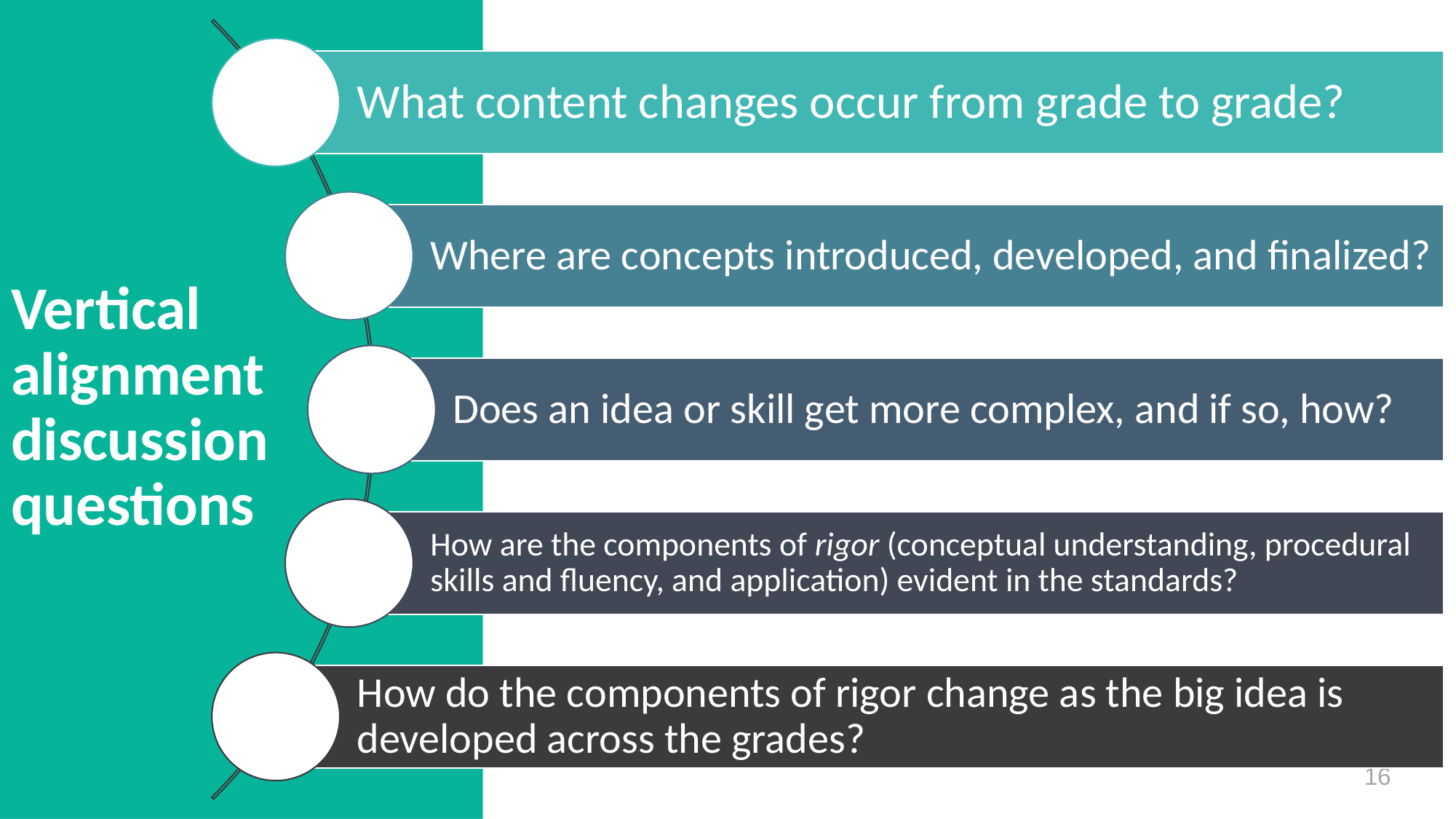

What content changes occur from grade to grade?
Where are concepts introduced, developed, and finalized?
Does an idea or skill get more complex, and if so, how?
How are the components of rigor (conceptual understanding, procedural skills and fluency, and application) evident in the standards?
How do the components of rigor change as the big idea is developed across the grades?
# Vertical alignment discussion questions
16